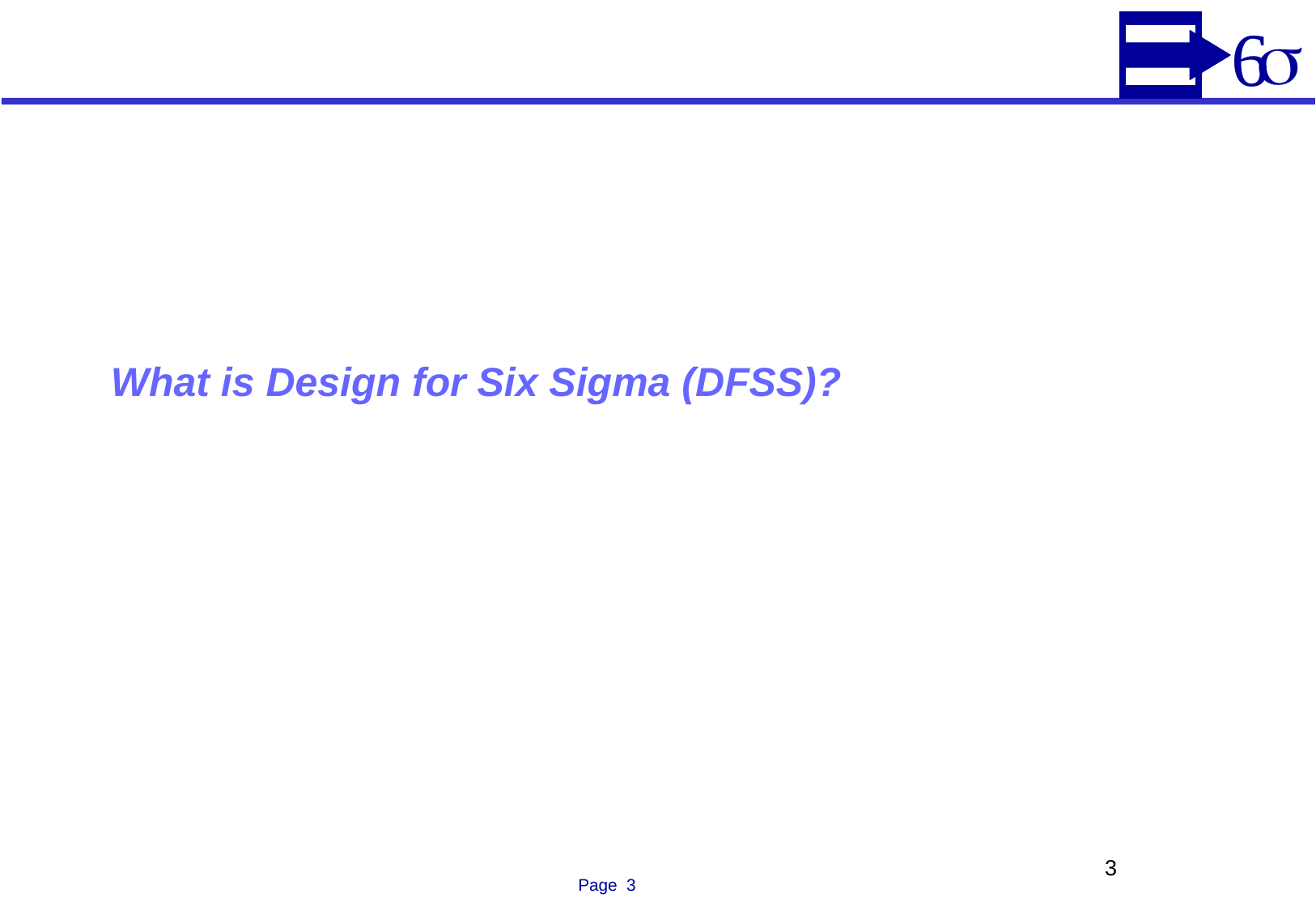

# What is Design for Six Sigma (DFSS)?